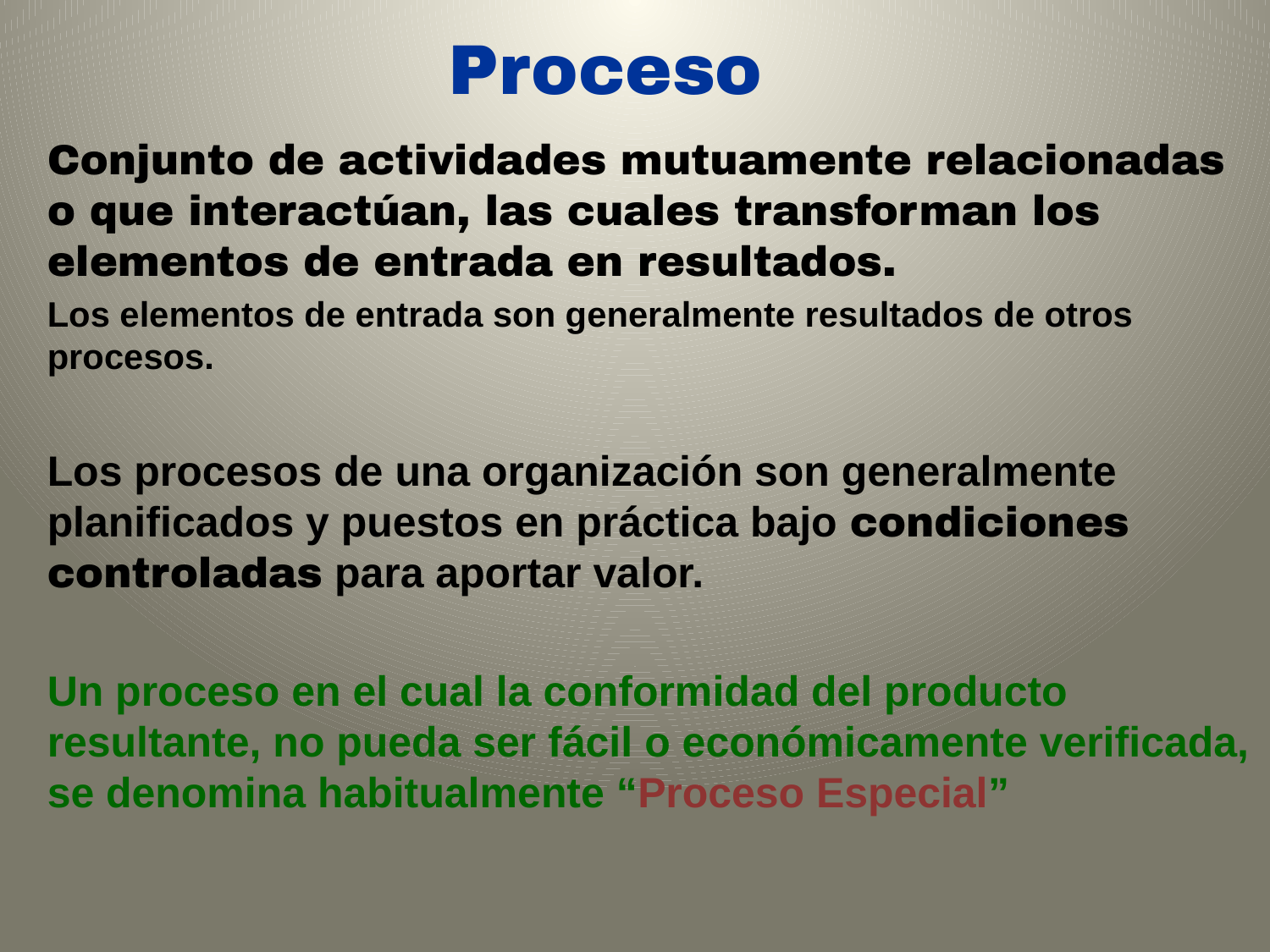

Proceso
Conjunto de actividades mutuamente relacionadas o que interactúan, las cuales transforman los elementos de entrada en resultados.
Los elementos de entrada son generalmente resultados de otros procesos.

Los procesos de una organización son generalmente planificados y puestos en práctica bajo condiciones controladas para aportar valor.

Un proceso en el cual la conformidad del producto resultante, no pueda ser fácil o económicamente verificada, se denomina habitualmente “Proceso Especial”